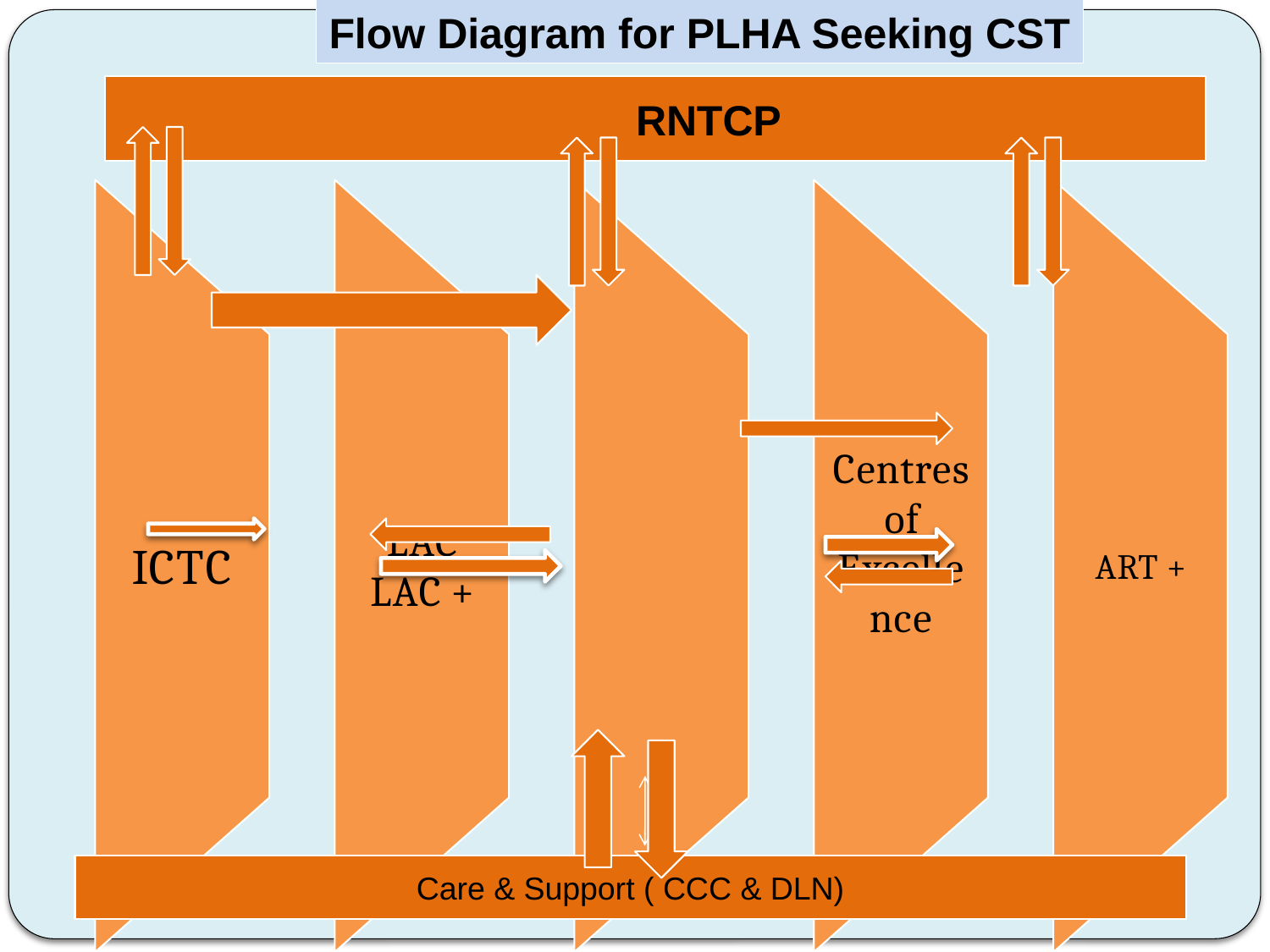

Flow Diagram for PLHA Seeking CST
         RNTCP
ICTC
LAC
LAC +
Centres of Excellence
ART +

Care & Support ( CCC & DLN)